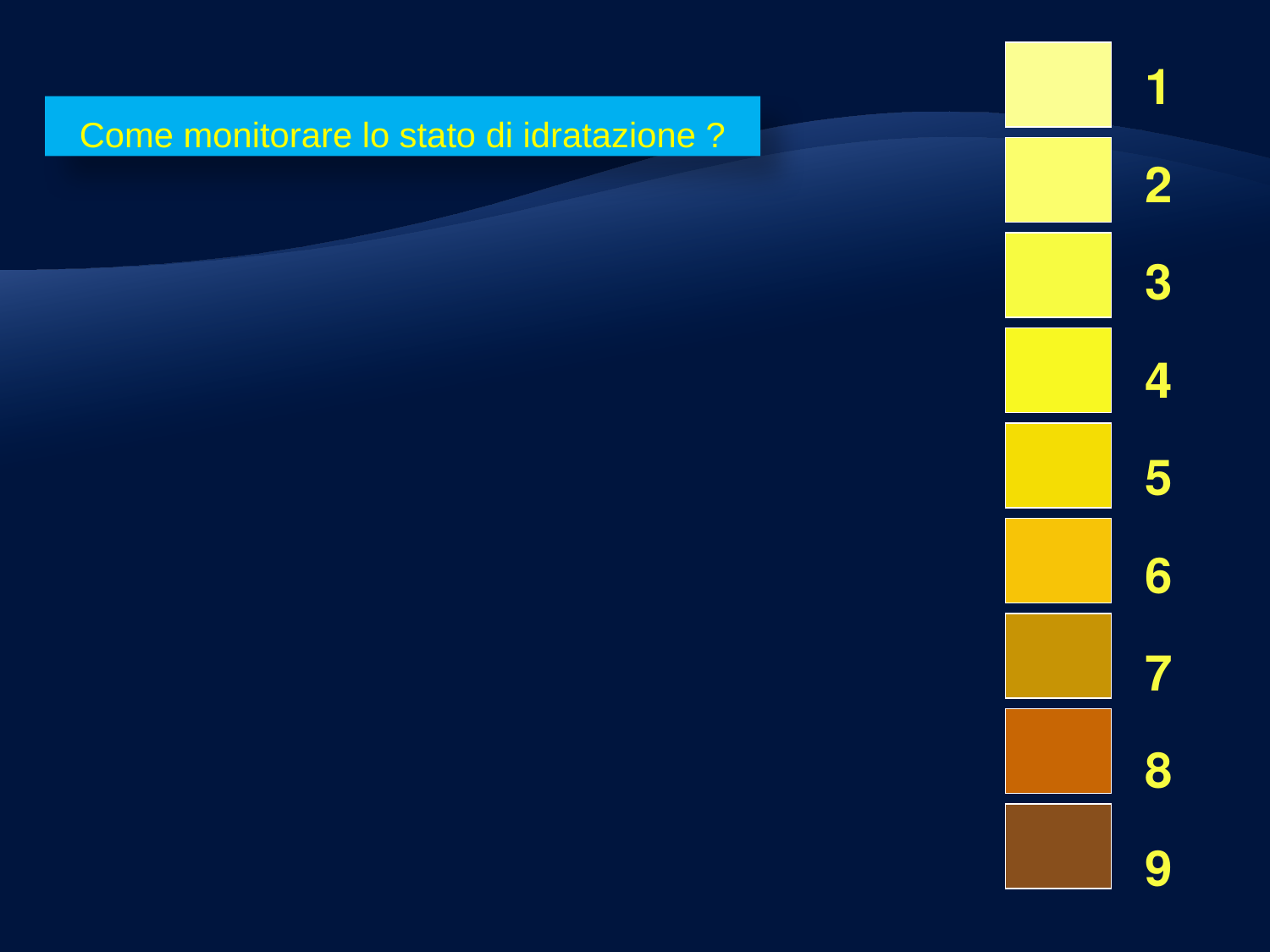

12
3
4
5
6
7
8
9

# Come monitorare lo stato di idratazione ?